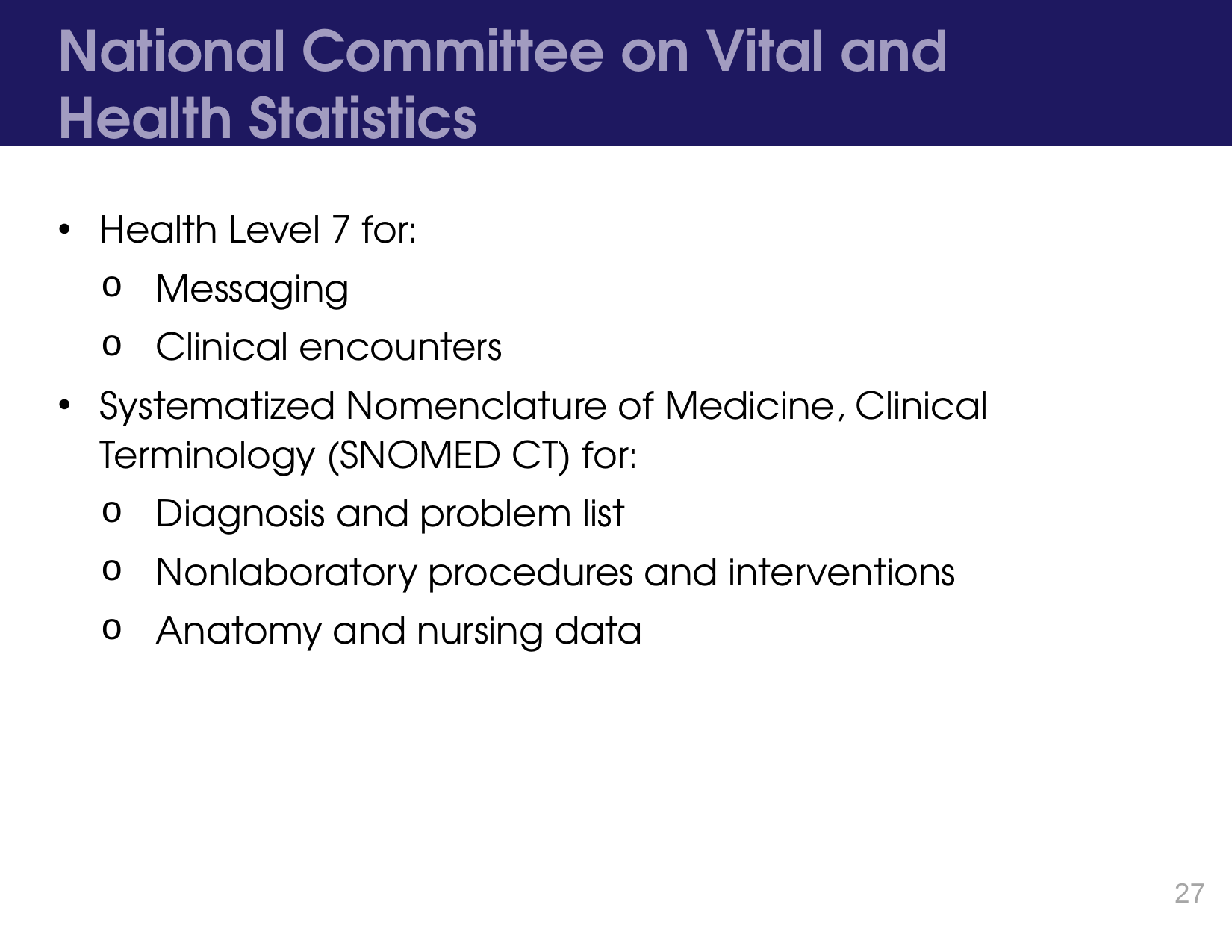

# National Committee on Vital and Health Statistics
Health Level 7 for:
Messaging
Clinical encounters
Systematized Nomenclature of Medicine, Clinical Terminology (SNOMED CT) for:
Diagnosis and problem list
Nonlaboratory procedures and interventions
Anatomy and nursing data
27